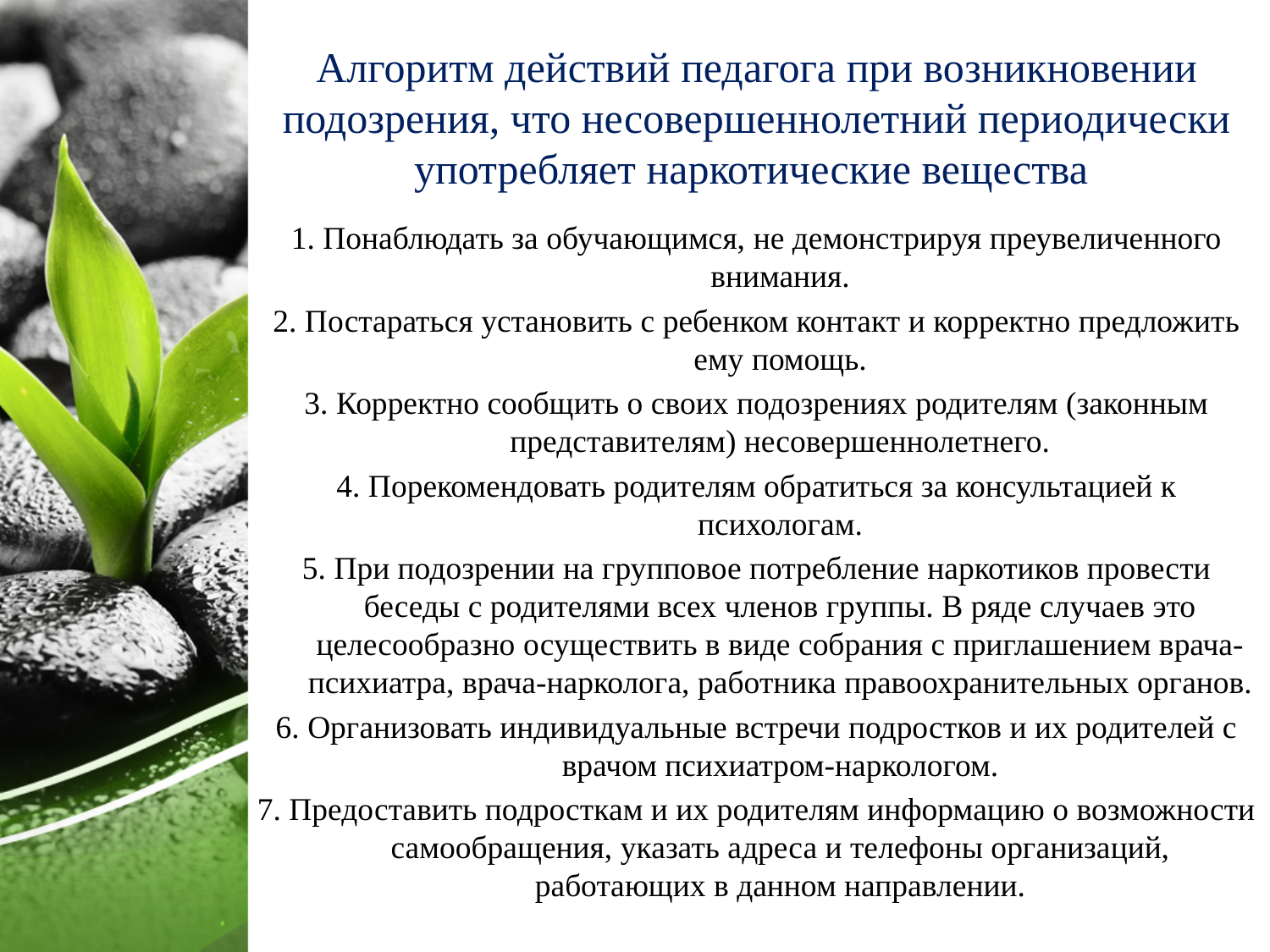

# Алгоритм действий педагога при возникновении подозрения, что несовершеннолетний периодически употребляет наркотические вещества
1. Понаблюдать за обучающимся, не демонстрируя преувеличенного внимания.
2. Постараться установить с ребенком контакт и корректно предложить ему помощь.
3. Корректно сообщить о своих подозрениях родителям (законным представителям) несовершеннолетнего.
4. Порекомендовать родителям обратиться за консультацией к психологам.
5. При подозрении на групповое потребление наркотиков провести беседы с родителями всех членов группы. В ряде случаев это целесообразно осуществить в виде собрания с приглашением врача-психиатра, врача-нарколога, работника правоохранительных органов.
6. Организовать индивидуальные встречи подростков и их родителей с врачом психиатром-наркологом.
7. Предоставить подросткам и их родителям информацию о возможности самообращения, указать адреса и телефоны организаций, работающих в данном направлении.